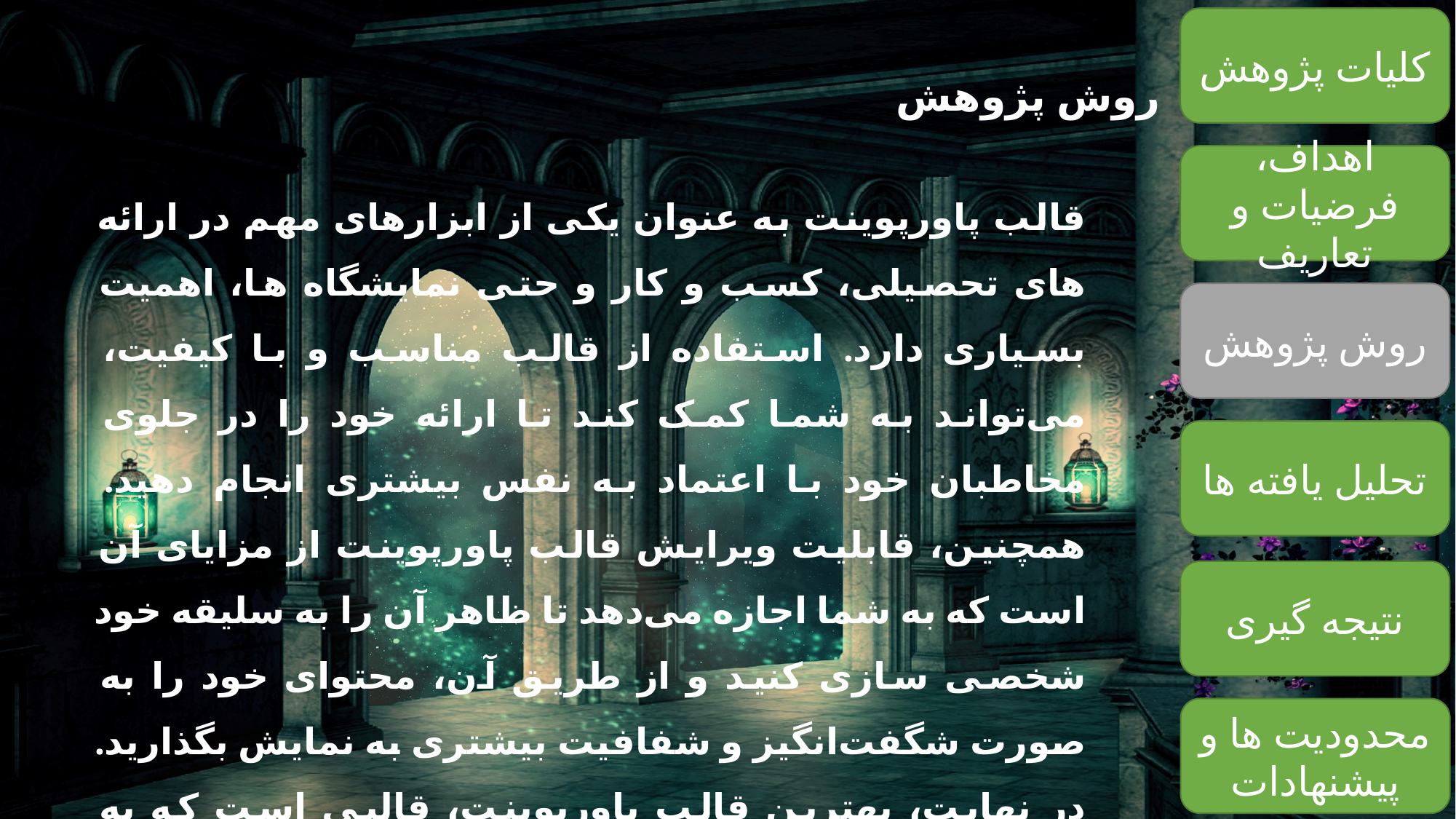

کلیات پژوهش
روش پژوهش
اهداف، فرضیات و تعاریف
قالب پاورپوینت به عنوان یکی از ابزارهای مهم در ارائه های تحصیلی، کسب و کار و حتی نمایشگاه ها، اهمیت بسیاری دارد. استفاده از قالب مناسب و با کیفیت، می‌تواند به شما کمک کند تا ارائه خود را در جلوی مخاطبان خود با اعتماد به نفس بیشتری انجام دهید. همچنین، قابلیت ویرایش قالب پاورپوینت از مزایای آن است که به شما اجازه می‌دهد تا ظاهر آن را به سلیقه خود شخصی سازی کنید و از طریق آن، محتوای خود را به صورت شگفت‌انگیز و شفافیت بیشتری به نمایش بگذارید. در نهایت، بهترین قالب پاورپوینت، قالبی است که به نیازها و سلیقه شما بیشترین تطابق را دارد و به شما در ارائه محتوای خود کمک می‌کند.
روش پژوهش
تحلیل یافته ها
نتیجه گیری
محدودیت ها و پیشنهادات